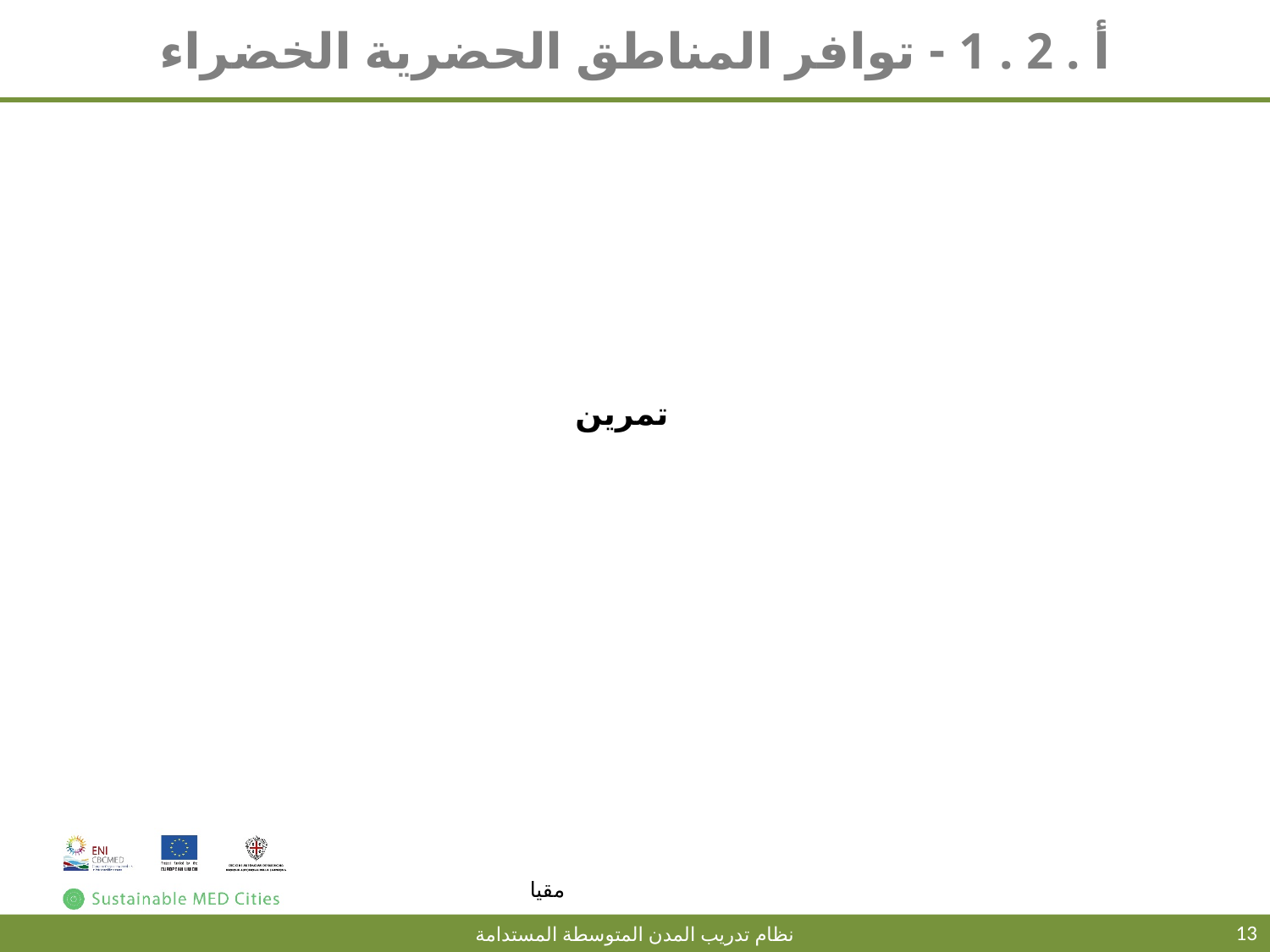

# أ . 2 . 1 - توافر المناطق الحضرية الخضراء

تمرين

13